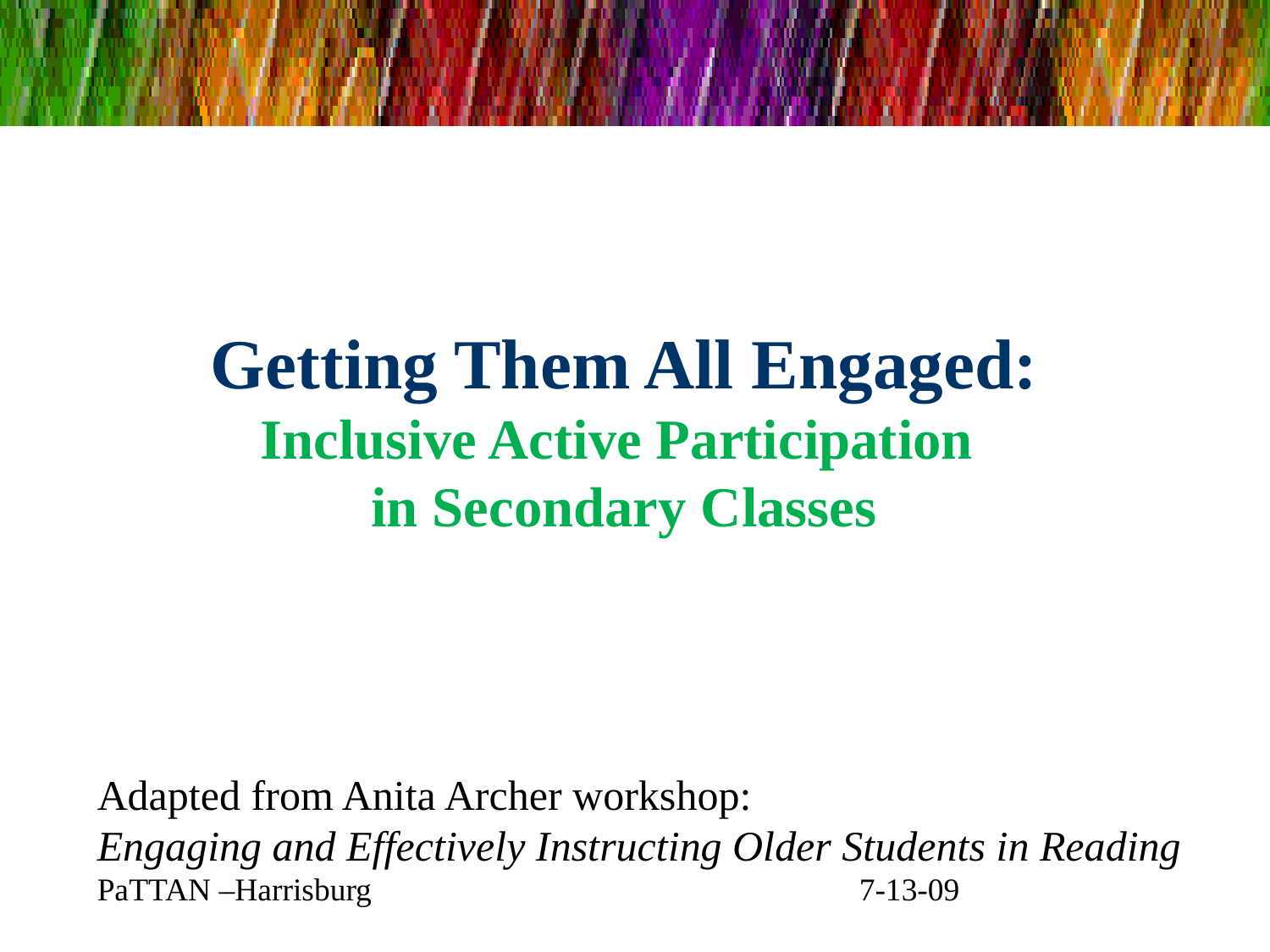

# Getting Them All Engaged: Inclusive Active Participation in Secondary Classes
Adapted from Anita Archer workshop:
Engaging and Effectively Instructing Older Students in Reading
PaTTAN –Harrisburg				7-13-09